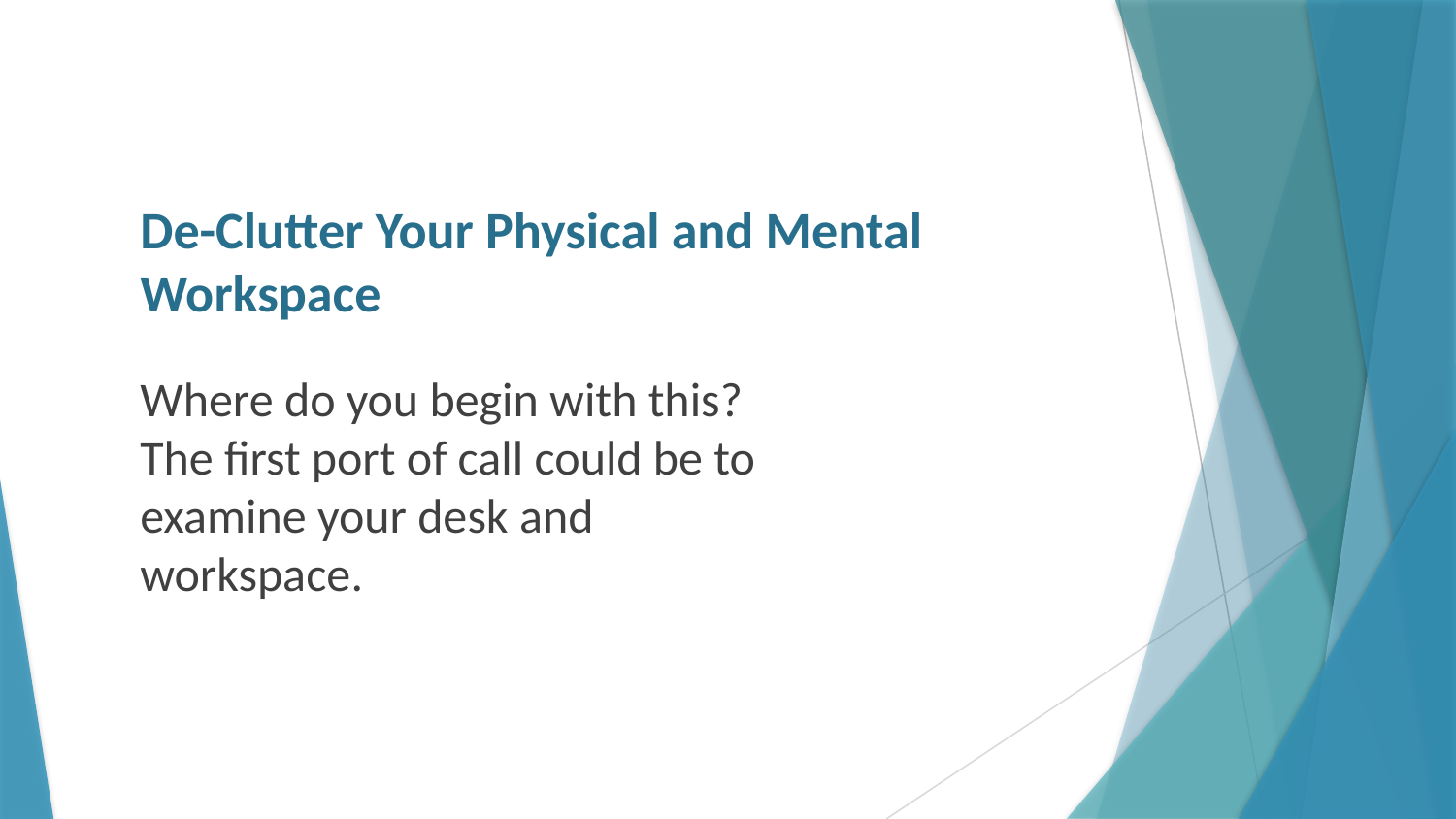

# De-Clutter Your Physical and Mental Workspace
Where do you begin with this? The first port of call could be to examine your desk and workspace.